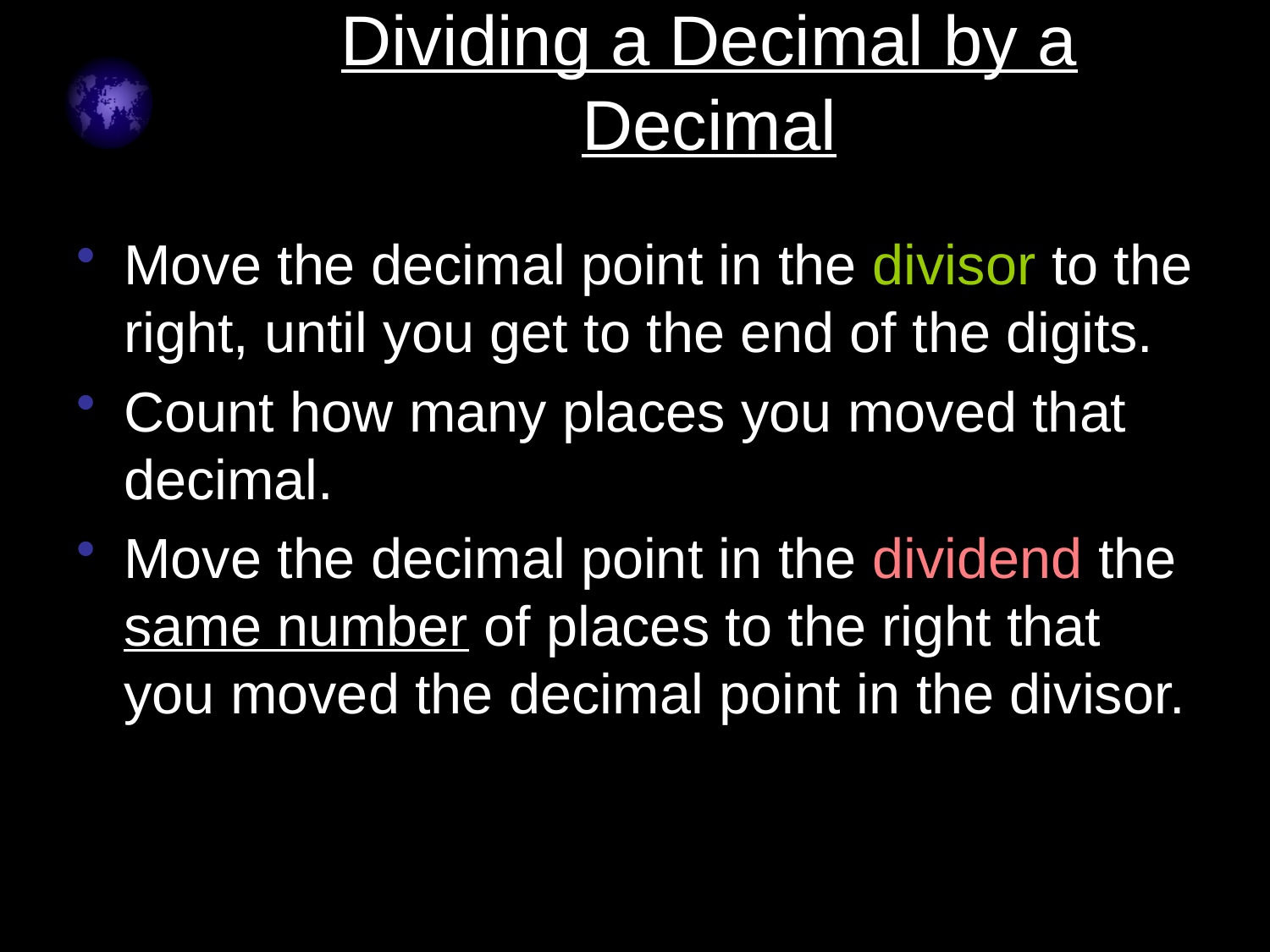

# Dividing a Decimal by a Decimal
Move the decimal point in the divisor to the right, until you get to the end of the digits.
Count how many places you moved that decimal.
Move the decimal point in the dividend the same number of places to the right that you moved the decimal point in the divisor.